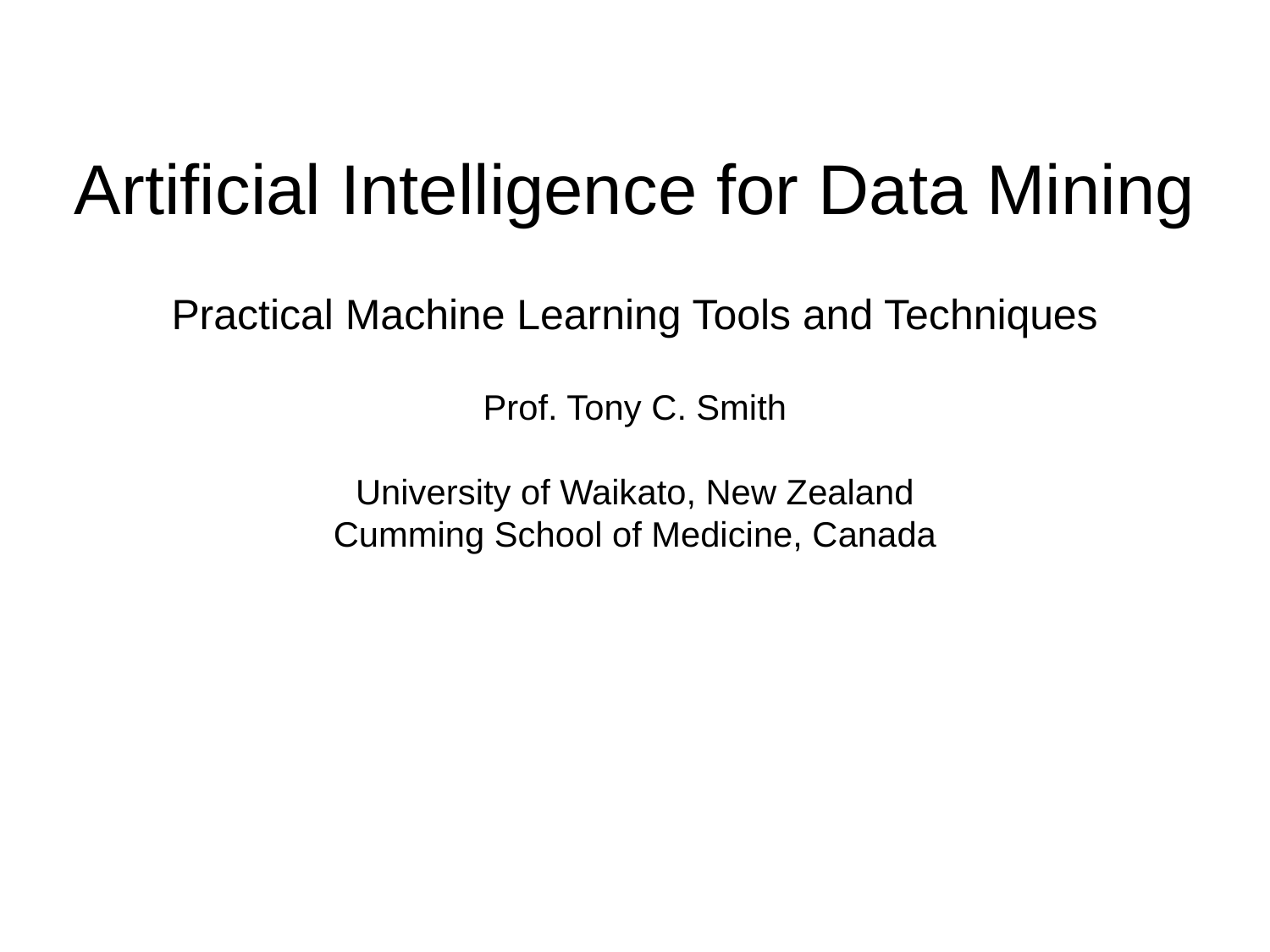

Artificial Intelligence for Data Mining

Practical Machine Learning Tools and Techniques

Prof. Tony C. Smith

University of Waikato, New Zealand
Cumming School of Medicine, Canada